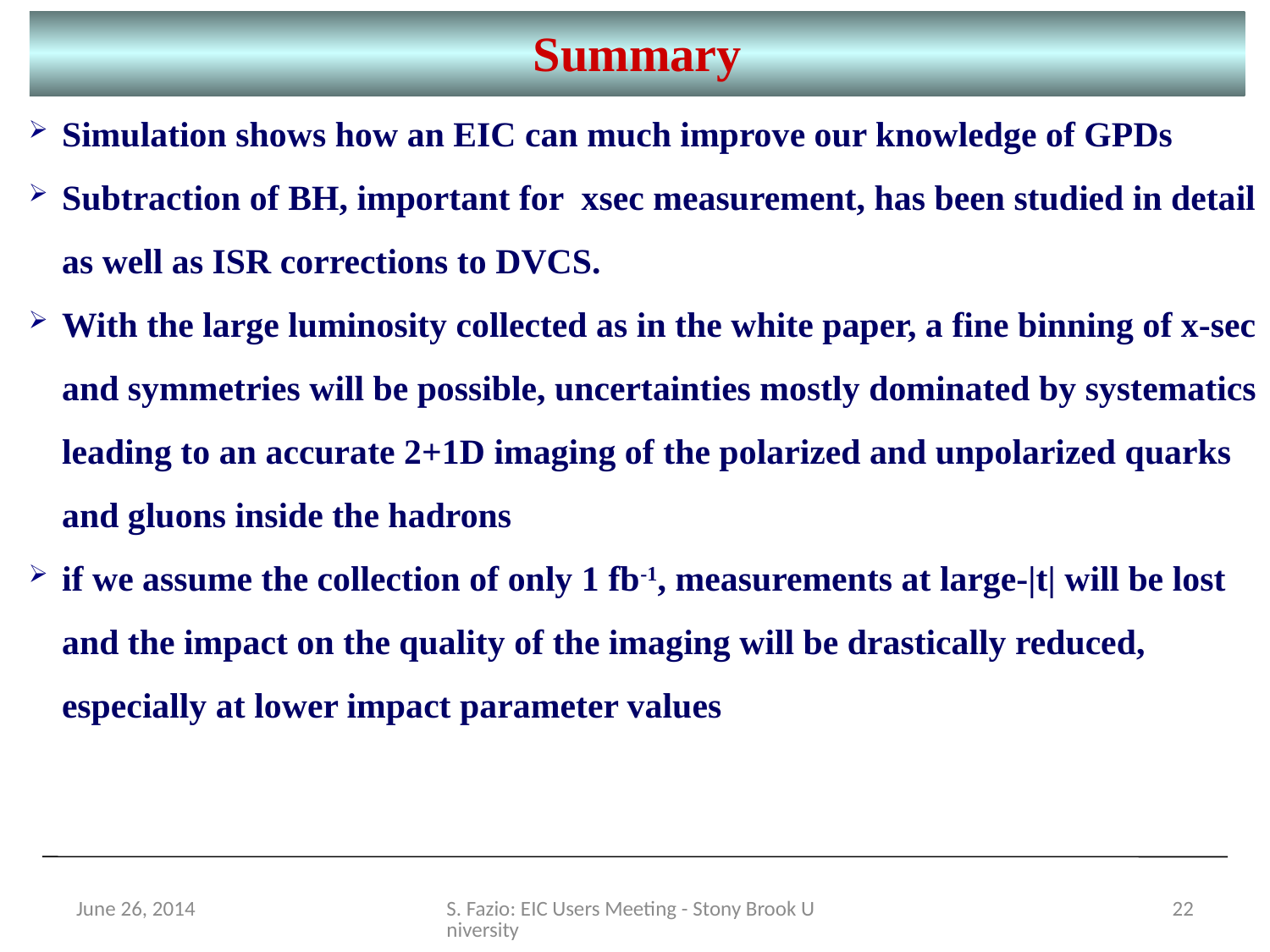

Summary

Simulation shows how an EIC can much improve our knowledge of GPDs
Subtraction of BH, important for  xsec measurement, has been studied in detail as well as ISR corrections to DVCS.
With the large luminosity collected as in the white paper, a fine binning of x-sec and symmetries will be possible, uncertainties mostly dominated by systematics leading to an accurate 2+1D imaging of the polarized and unpolarized quarks and gluons inside the hadrons
if we assume the collection of only 1 fb-1, measurements at large-|t| will be lost and the impact on the quality of the imaging will be drastically reduced, especially at lower impact parameter values

June 26, 2014
S. Fazio: EIC Users Meeting - Stony Brook University
22